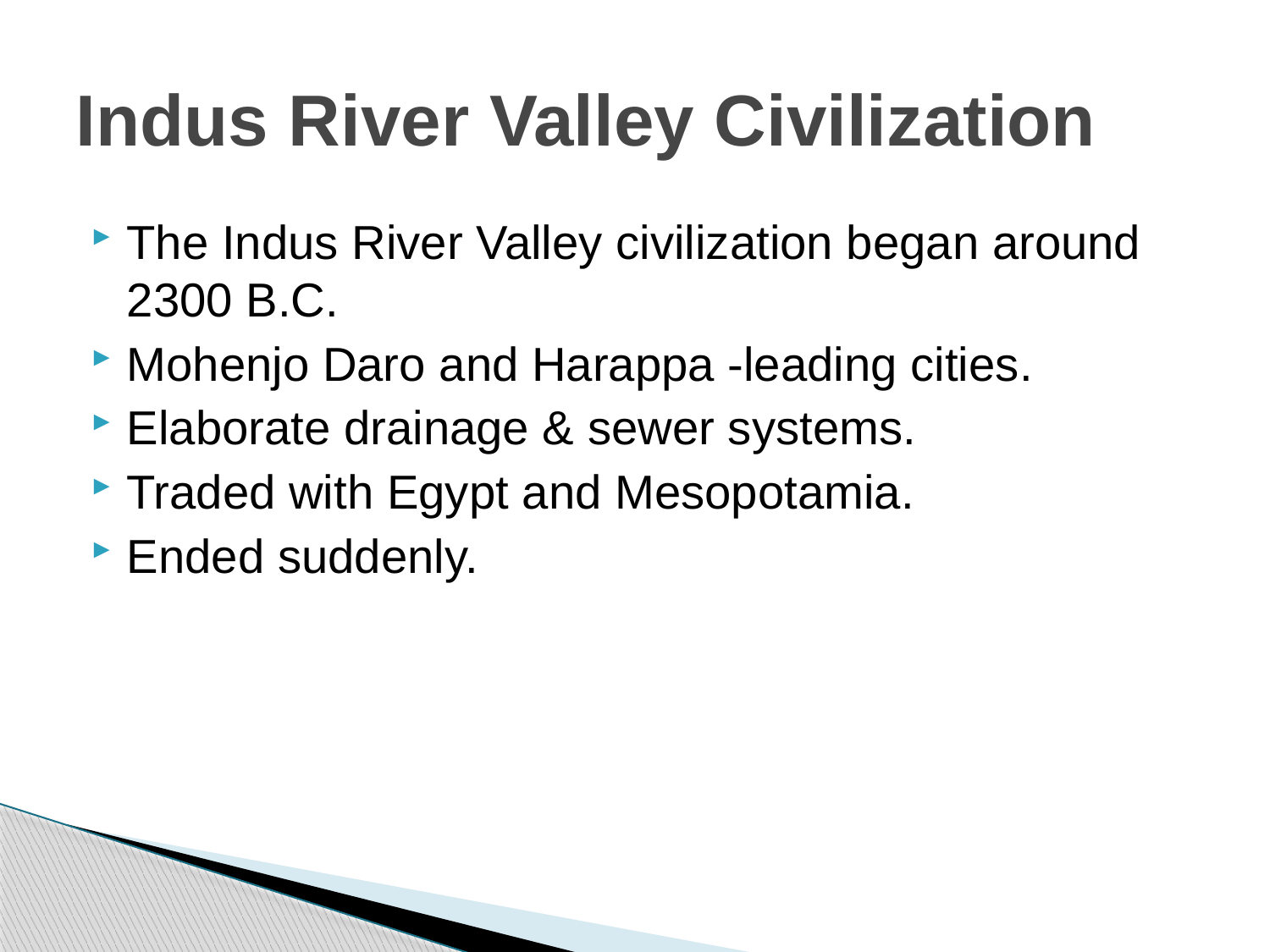

# Indus River Valley Civilization
The Indus River Valley civilization began around 2300 B.C.
Mohenjo Daro and Harappa -leading cities.
Elaborate drainage & sewer systems.
Traded with Egypt and Mesopotamia.
Ended suddenly.